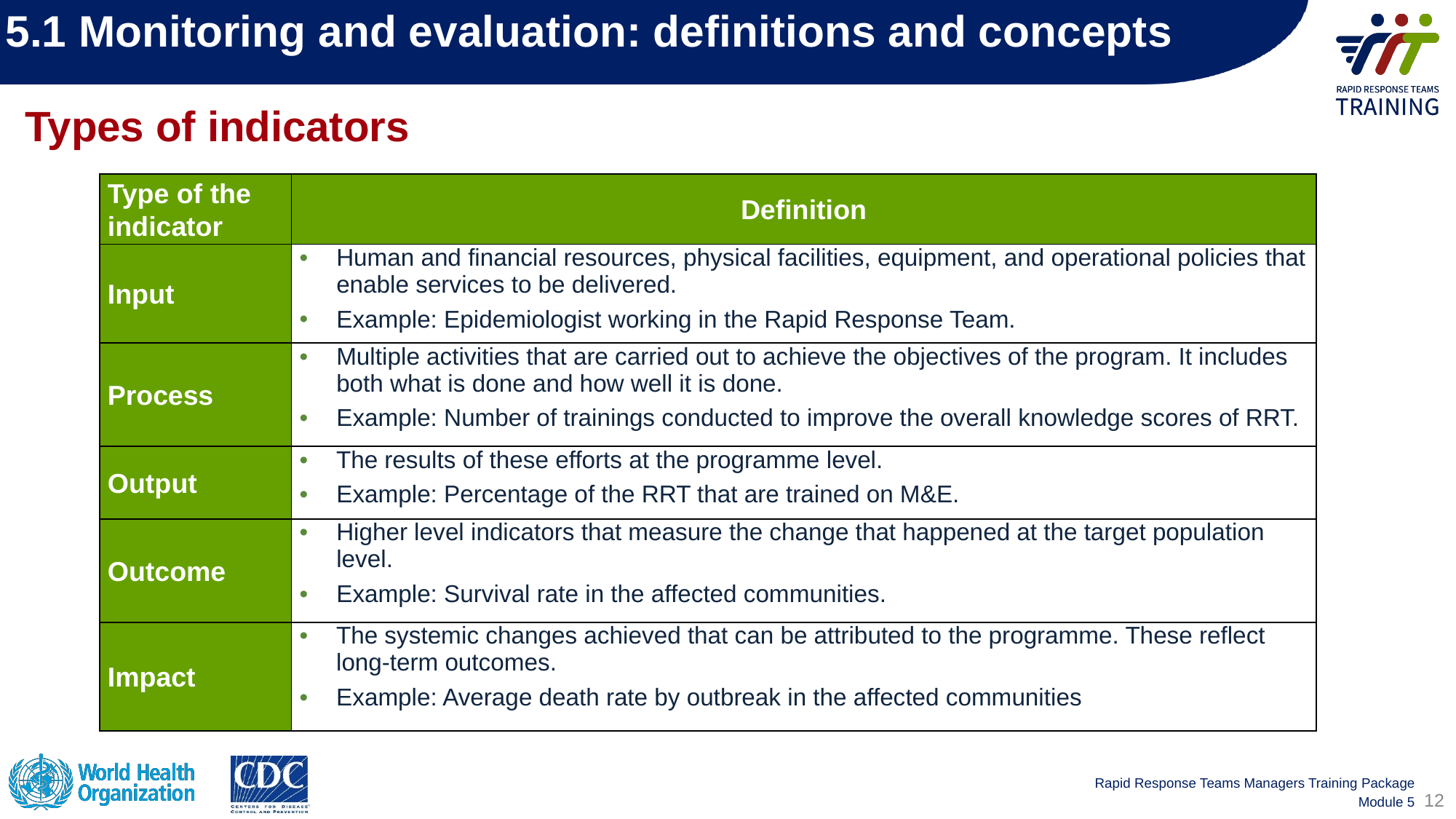

5.1 Monitoring and evaluation: definitions and concepts

Types of indicators
| Type of the indicator | Definition |
| --- | --- |
| Input | Human and financial resources, physical facilities, equipment, and operational policies that enable services to be delivered. Example: Epidemiologist working in the Rapid Response Team. |
| Process | Multiple activities that are carried out to achieve the objectives of the program. It includes both what is done and how well it is done. Example: Number of trainings conducted to improve the overall knowledge scores of RRT. |
| Output | The results of these efforts at the programme level. Example: Percentage of the RRT that are trained on M&E. |
| Outcome | Higher level indicators that measure the change that happened at the target population level. Example: Survival rate in the affected communities. |
| Impact | The systemic changes achieved that can be attributed to the programme. These reflect long-term outcomes.  Example: Average death rate by outbreak in the affected communities |
12